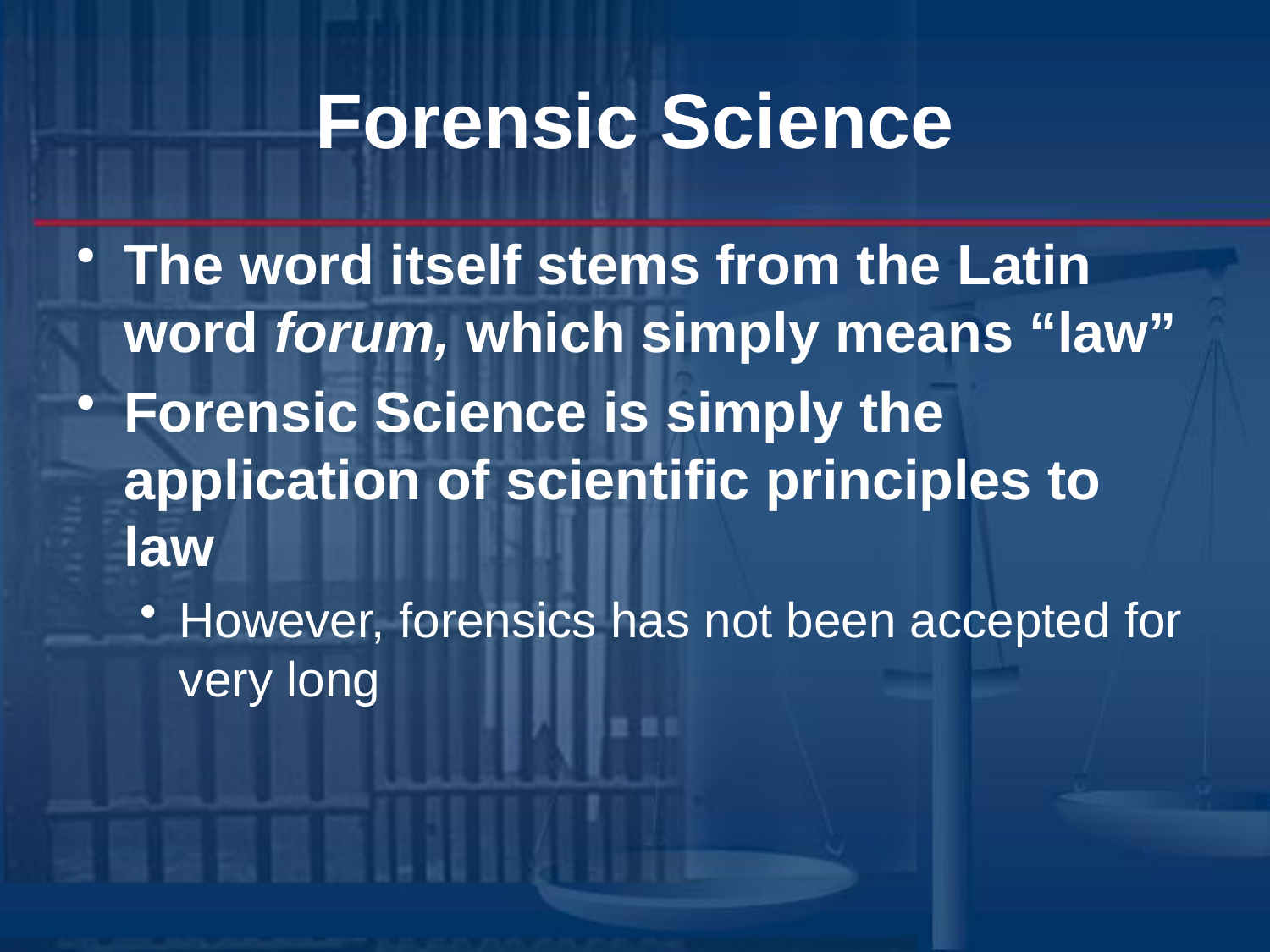

# Forensic Science
The word itself stems from the Latin word forum, which simply means “law”
Forensic Science is simply the application of scientific principles to law
However, forensics has not been accepted for very long